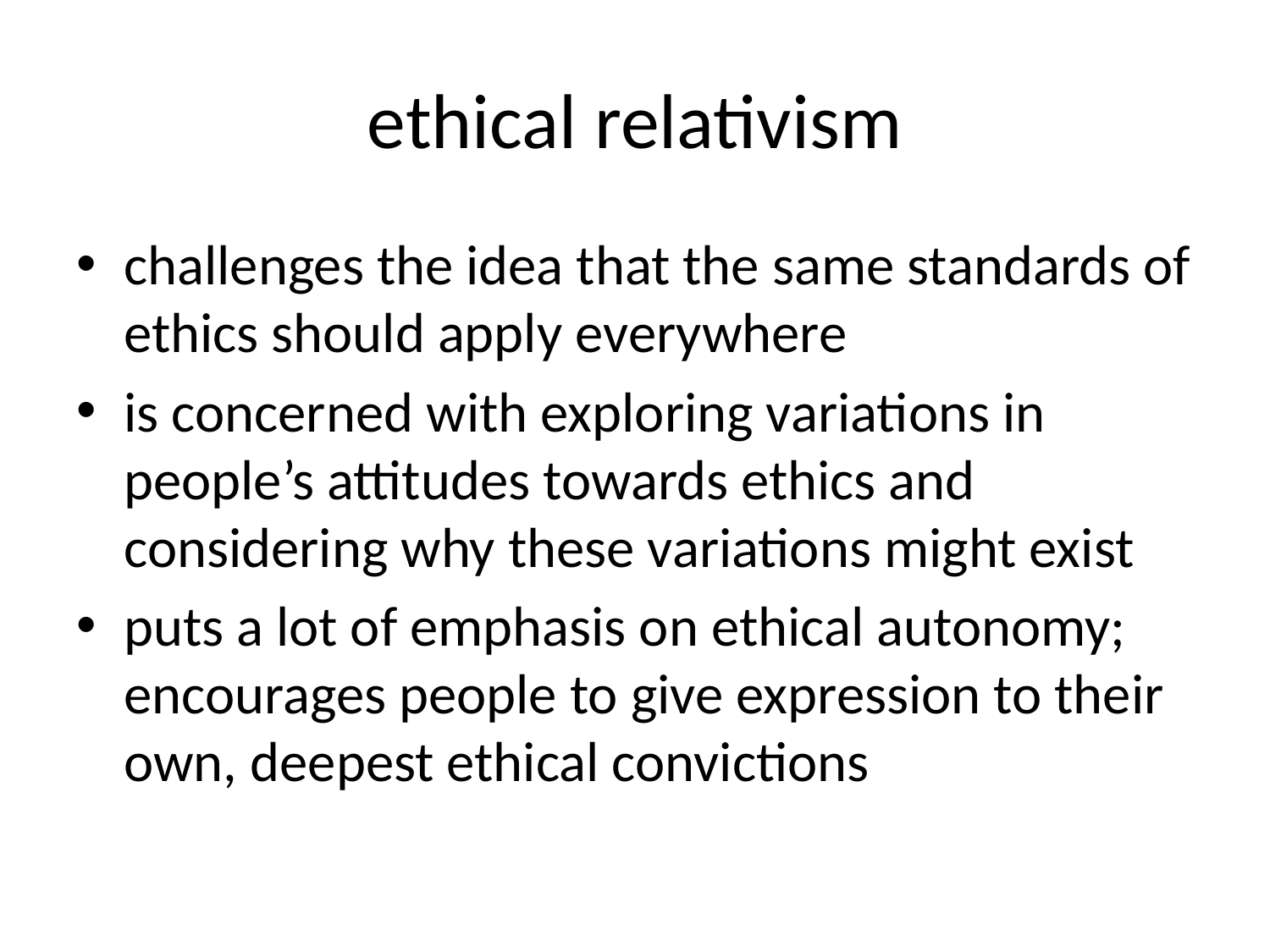

# ethical relativism
challenges the idea that the same standards of ethics should apply everywhere
is concerned with exploring variations in people’s attitudes towards ethics and considering why these variations might exist
puts a lot of emphasis on ethical autonomy; encourages people to give expression to their own, deepest ethical convictions